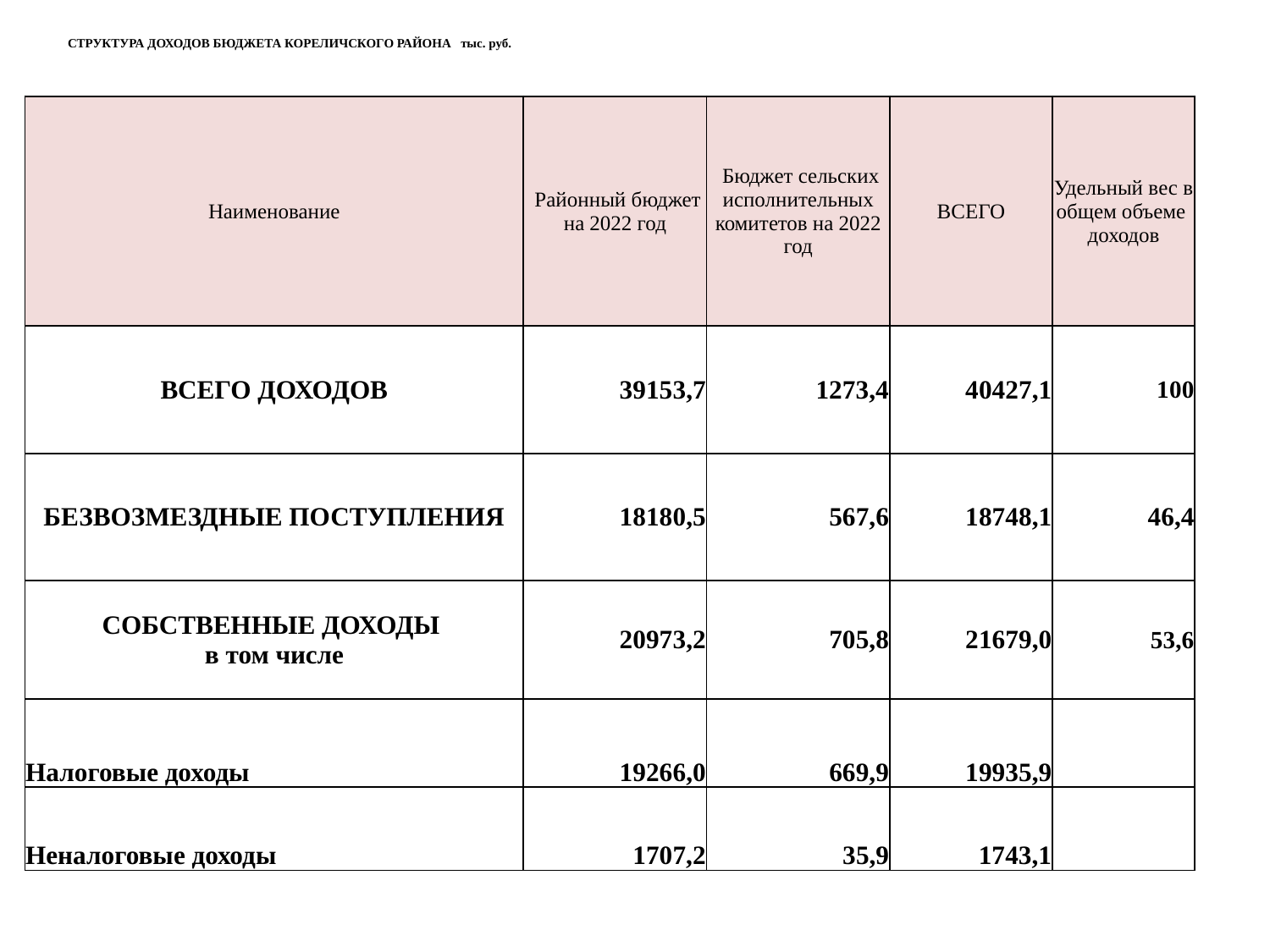

# СТРУКТУРА ДОХОДОВ БЮДЖЕТА КОРЕЛИЧСКОГО РАЙОНА   тыс. руб.
| Наименование | Районный бюджет на 2022 год | Бюджет сельских исполнительных комитетов на 2022 год | ВСЕГО | Удельный вес в общем объеме доходов |
| --- | --- | --- | --- | --- |
| ВСЕГО ДОХОДОВ | 39153,7 | 1273,4 | 40427,1 | 100 |
| БЕЗВОЗМЕЗДНЫЕ ПОСТУПЛЕНИЯ | 18180,5 | 567,6 | 18748,1 | 46,4 |
| СОБСТВЕННЫЕ ДОХОДЫ в том числе | 20973,2 | 705,8 | 21679,0 | 53,6 |
| Налоговые доходы | 19266,0 | 669,9 | 19935,9 |  |
| Неналоговые доходы | 1707,2 | 35,9 | 1743,1 |  |